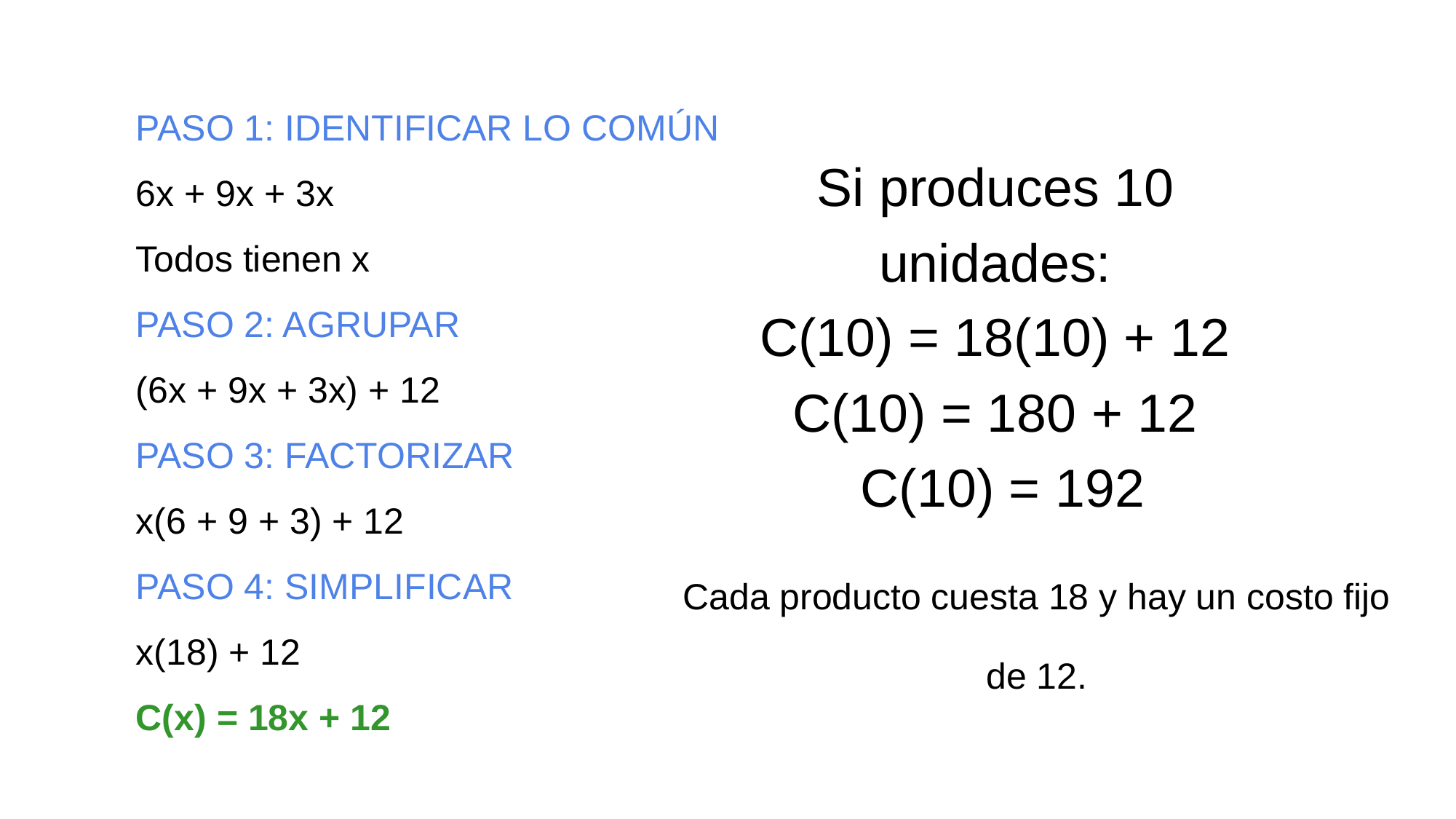

PASO 1: IDENTIFICAR LO COMÚN
6x + 9x + 3x
Todos tienen x
PASO 2: AGRUPAR
(6x + 9x + 3x) + 12
PASO 3: FACTORIZAR
x(6 + 9 + 3) + 12
PASO 4: SIMPLIFICAR
x(18) + 12
C(x) = 18x + 12

Si produces 10 unidades:
C(10) = 18(10) + 12
C(10) = 180 + 12
 C(10) = 192
Cada producto cuesta 18 y hay un costo fijo de 12.